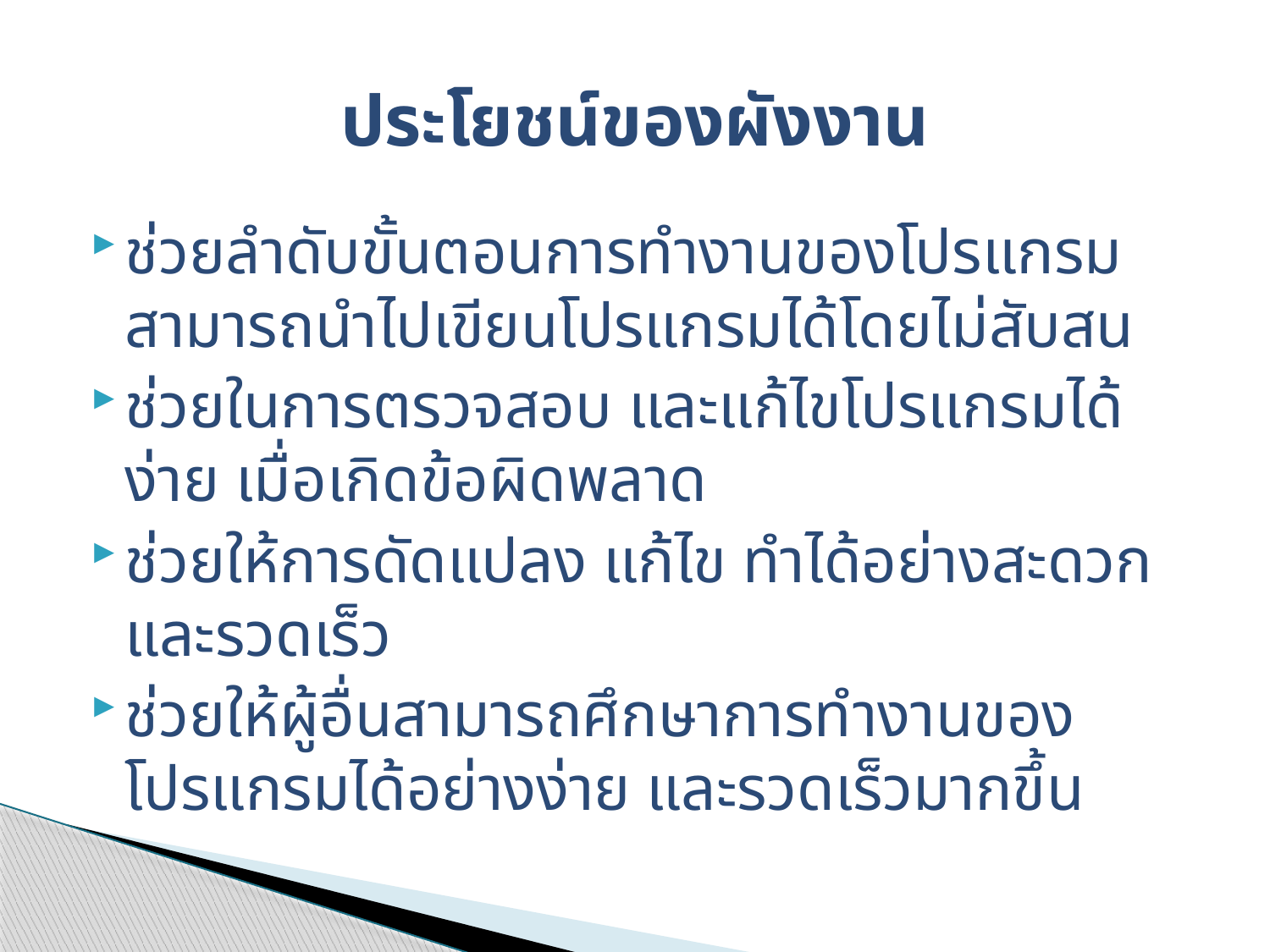

# ประโยชน์ของผังงาน
ช่วยลำดับขั้นตอนการทำงานของโปรแกรม สามารถนำไปเขียนโปรแกรมได้โดยไม่สับสน
ช่วยในการตรวจสอบ และแก้ไขโปรแกรมได้ง่าย เมื่อเกิดข้อผิดพลาด
ช่วยให้การดัดแปลง แก้ไข ทำได้อย่างสะดวกและรวดเร็ว
ช่วยให้ผู้อื่นสามารถศึกษาการทำงานของโปรแกรมได้อย่างง่าย และรวดเร็วมากขึ้น